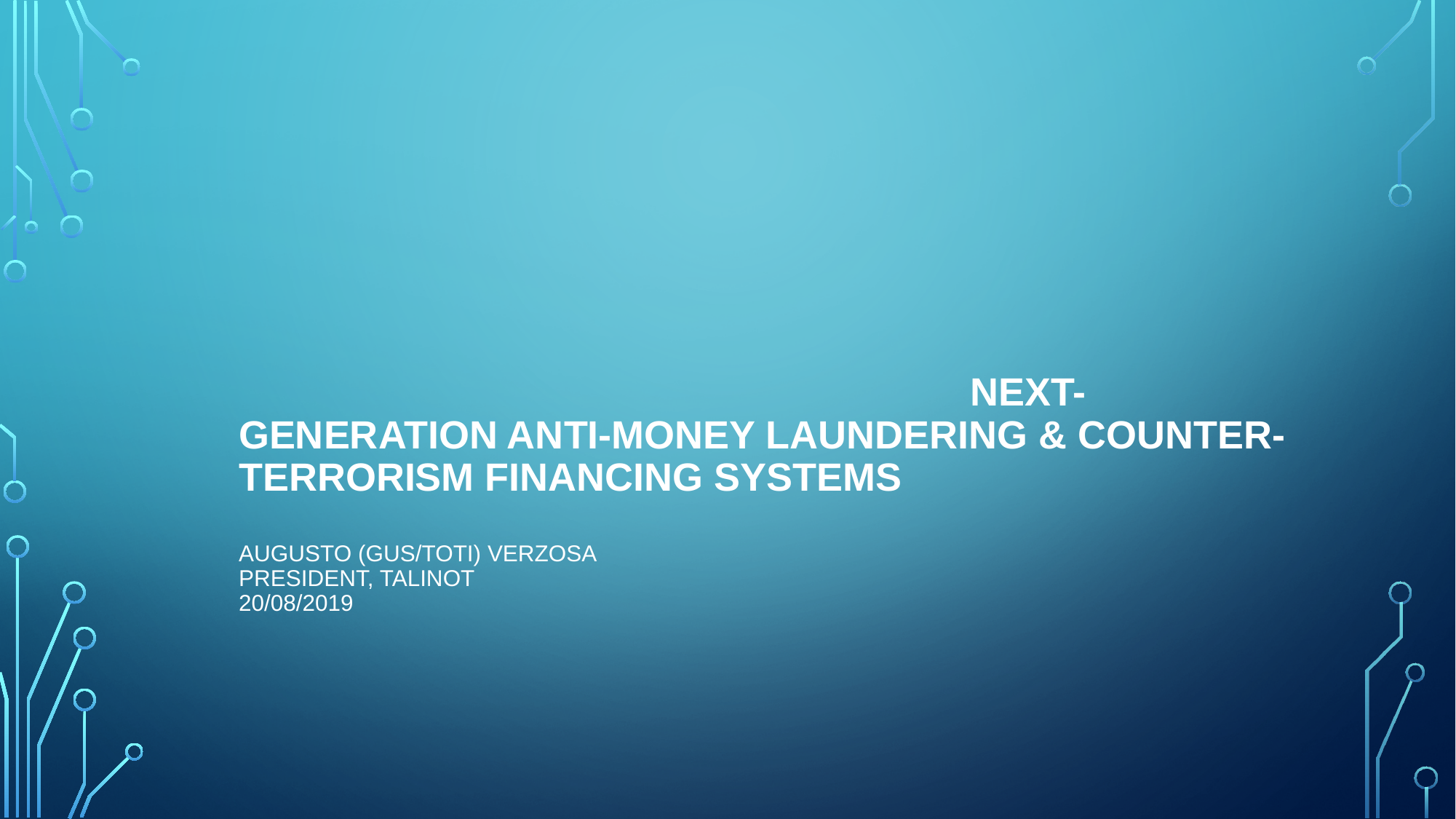

# NEXT-GENERATION ANTI-MONEY LAUNDERING & COUNTER-TERRORISM FINANCING SYSTEMS AUGUSTO (GUS/TOTI) Verzosa PRESIDENT, TALINOT 20/08/2019